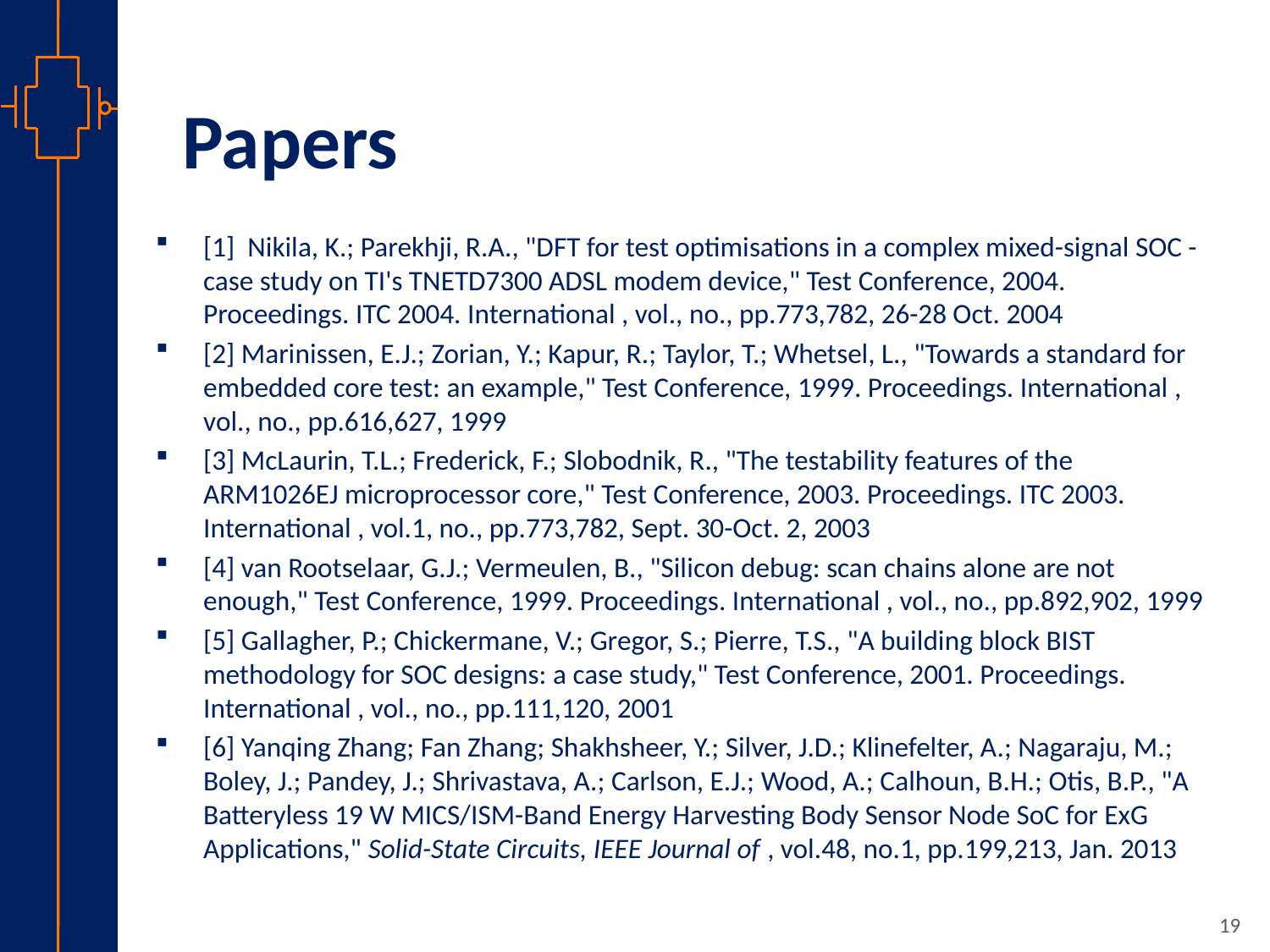

# Papers
[1]  Nikila, K.; Parekhji, R.A., "DFT for test optimisations in a complex mixed-signal SOC - case study on TI's TNETD7300 ADSL modem device," Test Conference, 2004. Proceedings. ITC 2004. International , vol., no., pp.773,782, 26-28 Oct. 2004
[2] Marinissen, E.J.; Zorian, Y.; Kapur, R.; Taylor, T.; Whetsel, L., "Towards a standard for embedded core test: an example," Test Conference, 1999. Proceedings. International , vol., no., pp.616,627, 1999
[3] McLaurin, T.L.; Frederick, F.; Slobodnik, R., "The testability features of the ARM1026EJ microprocessor core," Test Conference, 2003. Proceedings. ITC 2003. International , vol.1, no., pp.773,782, Sept. 30-Oct. 2, 2003
[4] van Rootselaar, G.J.; Vermeulen, B., "Silicon debug: scan chains alone are not enough," Test Conference, 1999. Proceedings. International , vol., no., pp.892,902, 1999
[5] Gallagher, P.; Chickermane, V.; Gregor, S.; Pierre, T.S., "A building block BIST methodology for SOC designs: a case study," Test Conference, 2001. Proceedings. International , vol., no., pp.111,120, 2001
[6] Yanqing Zhang; Fan Zhang; Shakhsheer, Y.; Silver, J.D.; Klinefelter, A.; Nagaraju, M.; Boley, J.; Pandey, J.; Shrivastava, A.; Carlson, E.J.; Wood, A.; Calhoun, B.H.; Otis, B.P., "A Batteryless 19 W MICS/ISM-Band Energy Harvesting Body Sensor Node SoC for ExG Applications," Solid-State Circuits, IEEE Journal of , vol.48, no.1, pp.199,213, Jan. 2013
19